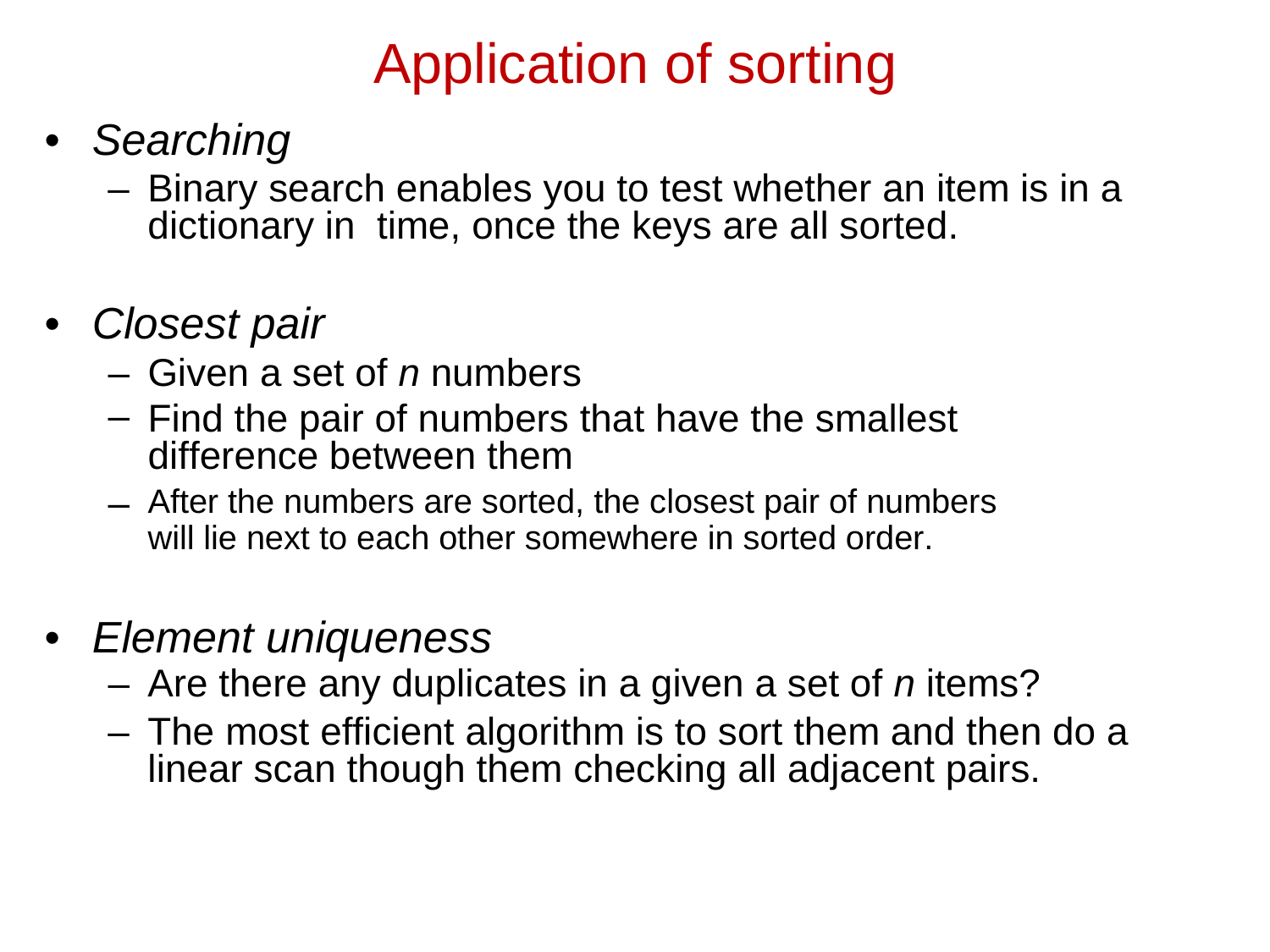

Application of sorting
•
Searching
–	Binary search enables you to test whether an item is in a dictionary in  time, once the keys are all sorted.
•
Closest pair
–
–
Given a set of n numbers
Find the pair of numbers that have the smallest difference between them
After the numbers are sorted, the closest pair of numbers
will lie next to each other somewhere in sorted order.
–
•
Element uniqueness
– Are there any duplicates in a given a set of n items?
–	The most efficient algorithm is to sort them and then do a linear scan though them checking all adjacent pairs.